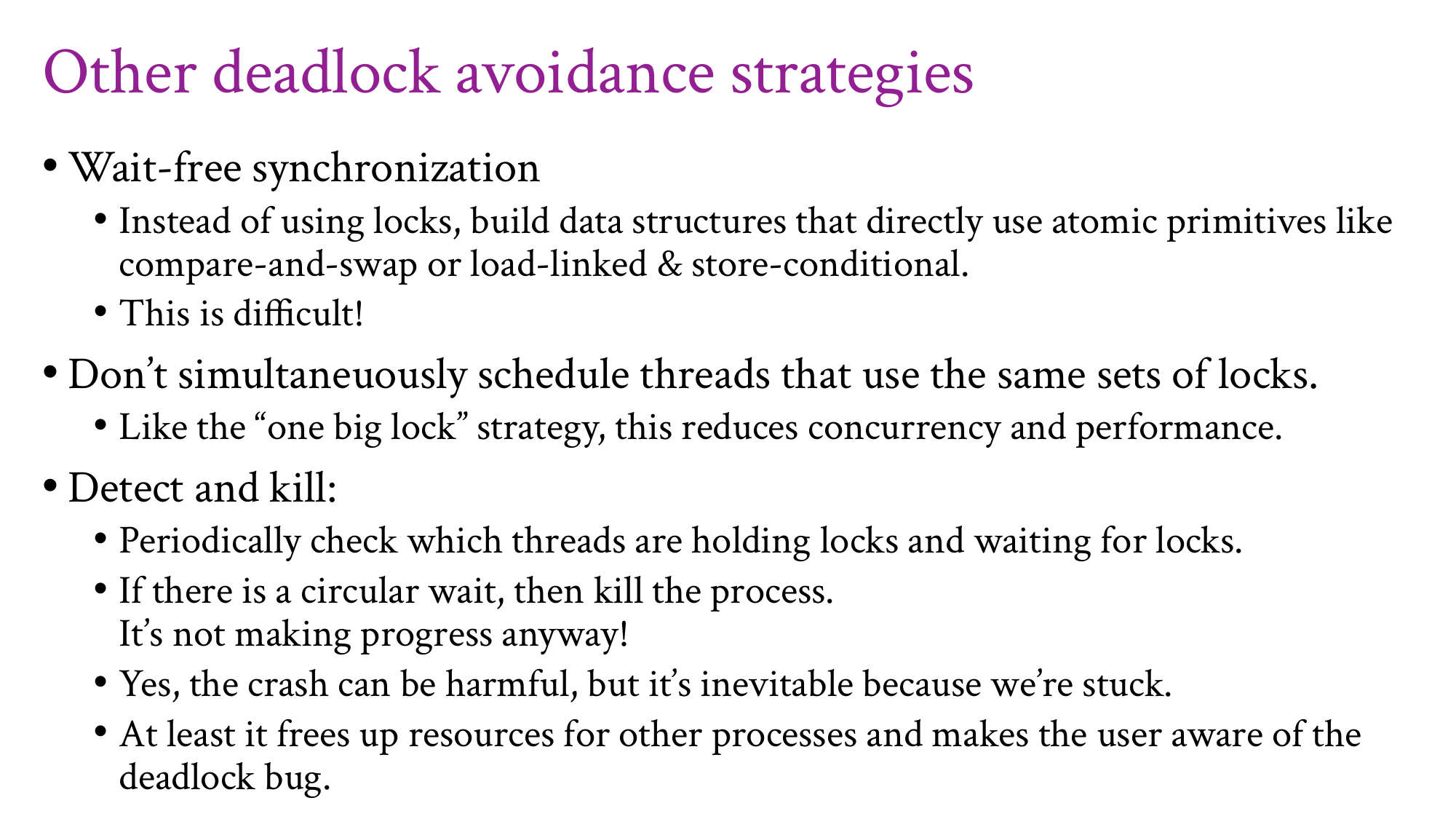

# Other deadlock avoidance strategies
Wait-free synchronization
Instead of using locks, build data structures that directly use atomic primitives like compare-and-swap or load-linked & store-conditional.
This is difficult!
Don’t simultaneuously schedule threads that use the same sets of locks.
Like the “one big lock” strategy, this reduces concurrency and performance.
Detect and kill:
Periodically check which threads are holding locks and waiting for locks.
If there is a circular wait, then kill the process.
It’s not making progress anyway!
Yes, the crash can be harmful, but it’s inevitable because we’re stuck.
At least it frees up resources for other processes and makes the user aware of the deadlock bug.